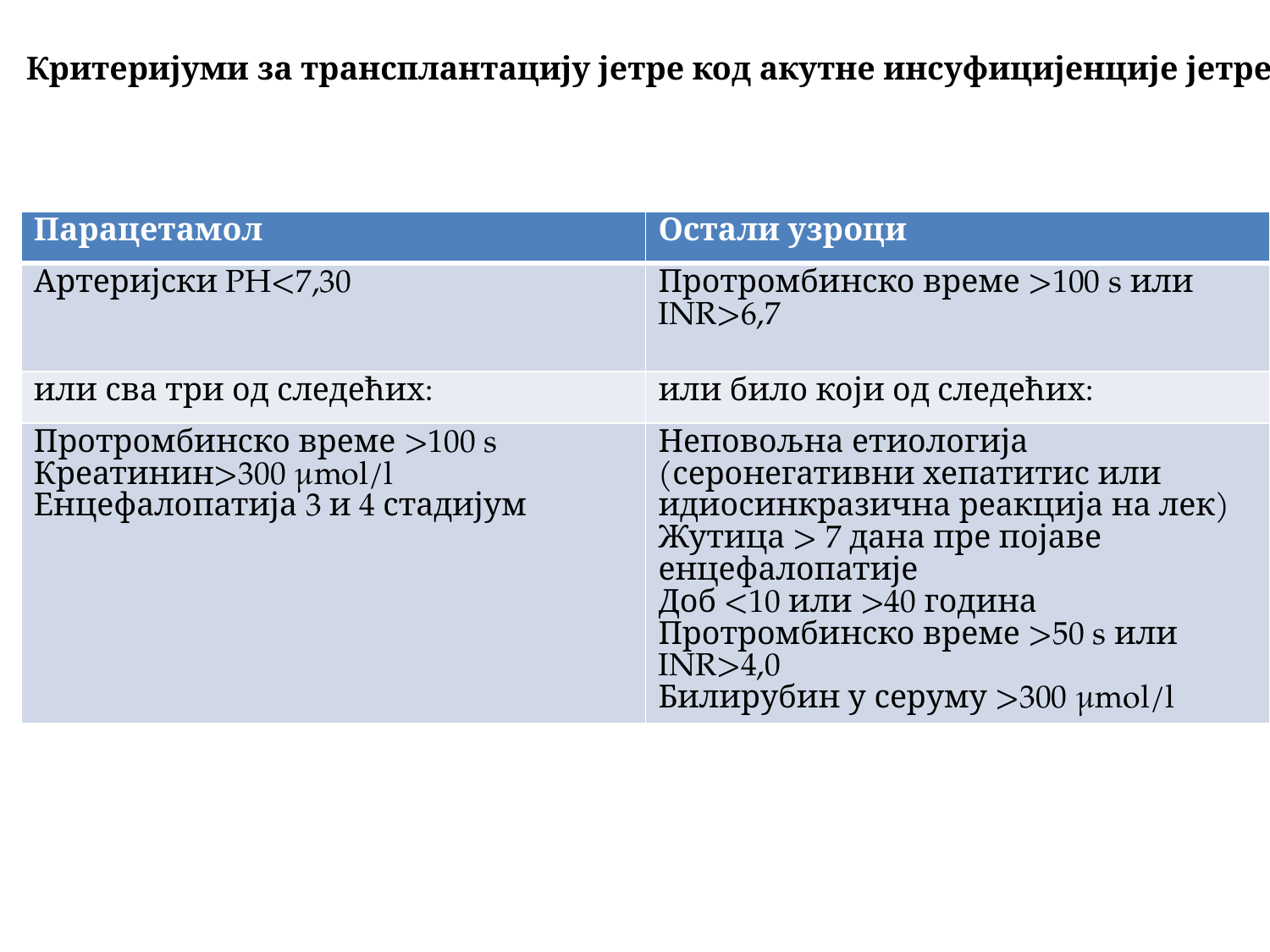

Критеријуми за трансплантацију јетре код акутне инсуфицијенције јетре
| Парацетамол | Остали узроци |
| --- | --- |
| Артеријски PH<7,30 | Протромбинско време >100 s или INR>6,7 |
| или сва три од следећих: | или било који од следећих: |
| Протромбинско време >100 s Креатинин>300 μmol/l Енцефалопатија 3 и 4 стадијум | Неповољна етиологија (серонегативни хепатитис или идиосинкразична реакција на лек) Жутица > 7 дана пре појаве енцефалопатије Доб <10 или >40 година Протромбинско време >50 s или INR>4,0 Билирубин у серуму >300 μmol/l |